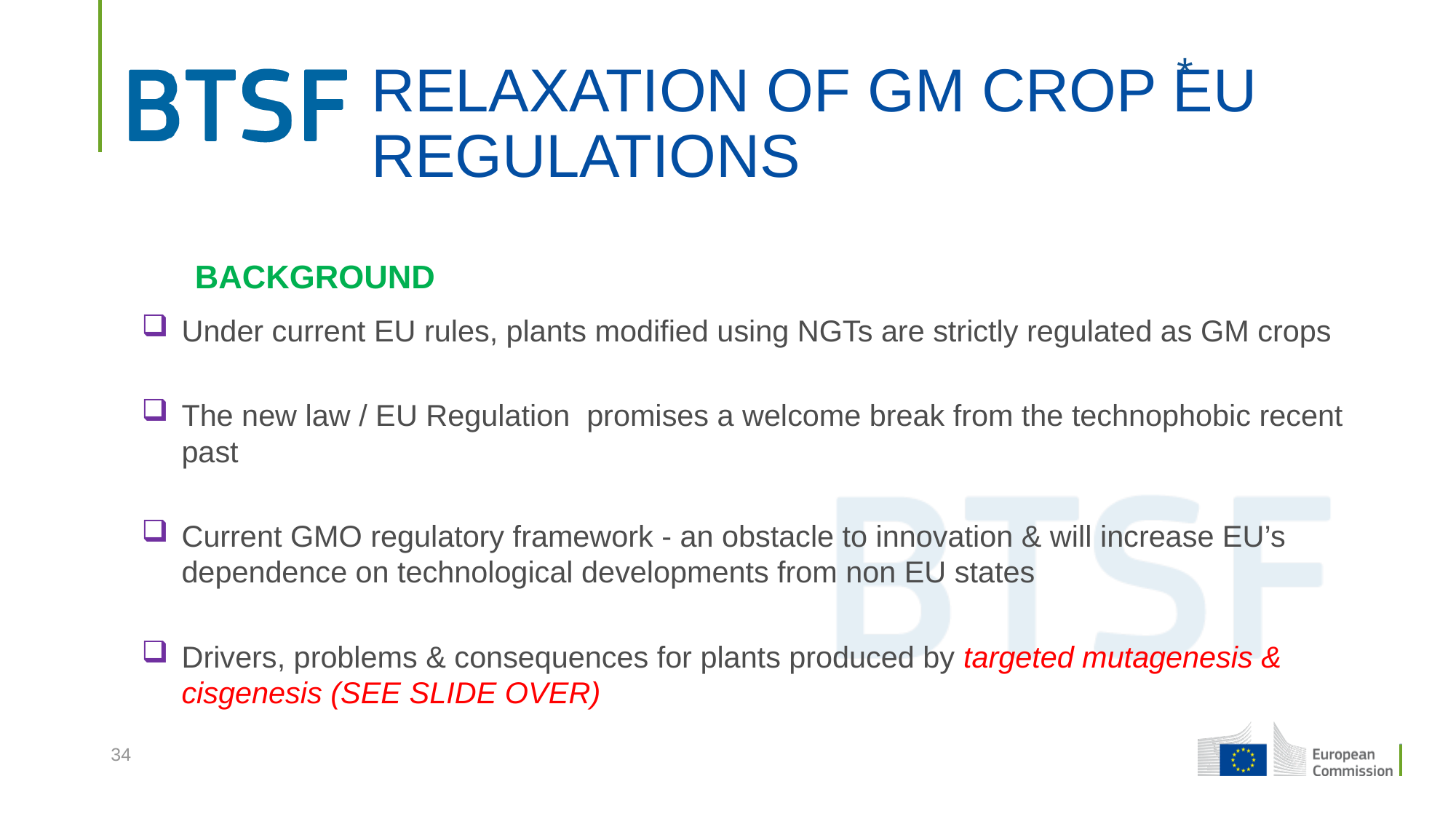

*
# RELAXATION OF GM CROP EU REGULATIONS
BACKGROUND
Under current EU rules, plants modified using NGTs are strictly regulated as GM crops

The new law / EU Regulation  promises a welcome break from the technophobic recent past

Current GMO regulatory framework - an obstacle to innovation & will increase EU’s dependence on technological developments from non EU states

Drivers, problems & consequences for plants produced by targeted mutagenesis & cisgenesis (SEE SLIDE OVER)

34